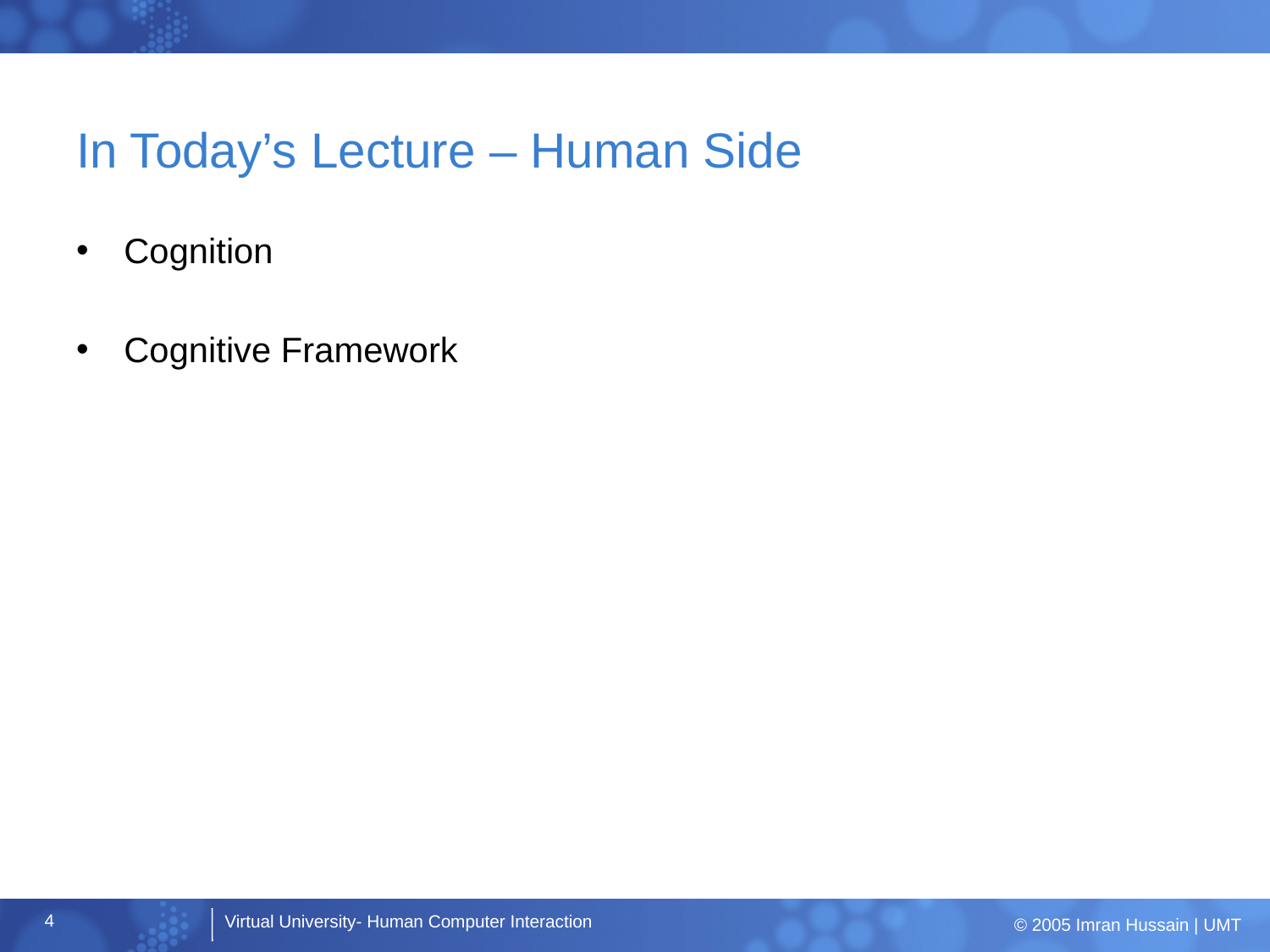

# In Today’s Lecture – Human Side
Cognition

Cognitive Framework